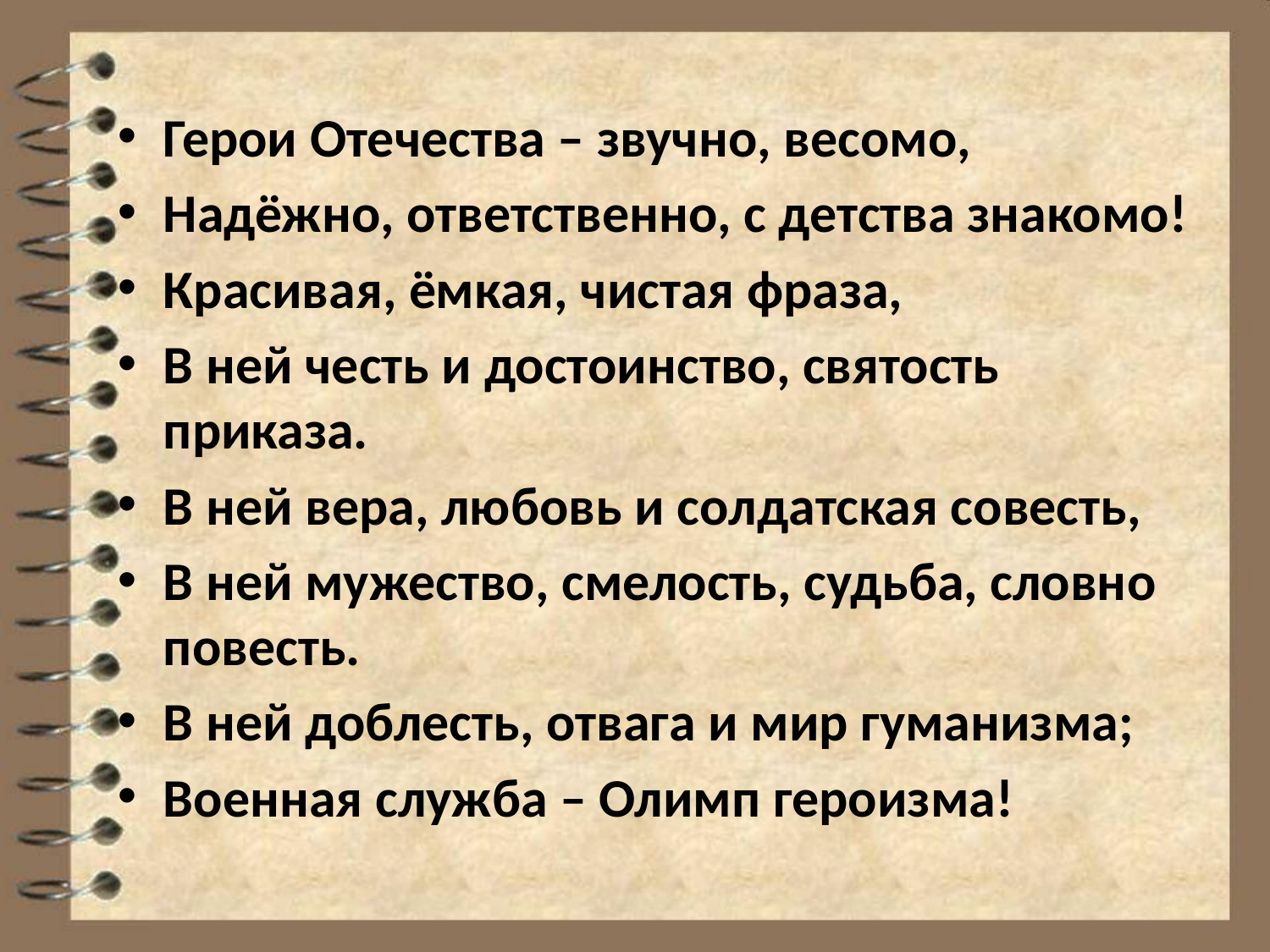

Герои Отечества – звучно, весомо,
Надёжно, ответственно, с детства знакомо!
Красивая, ёмкая, чистая фраза,
В ней честь и достоинство, святость приказа.
В ней вера, любовь и солдатская совесть,
В ней мужество, смелость, судьба, словно повесть.
В ней доблесть, отвага и мир гуманизма;
Военная служба – Олимп героизма!